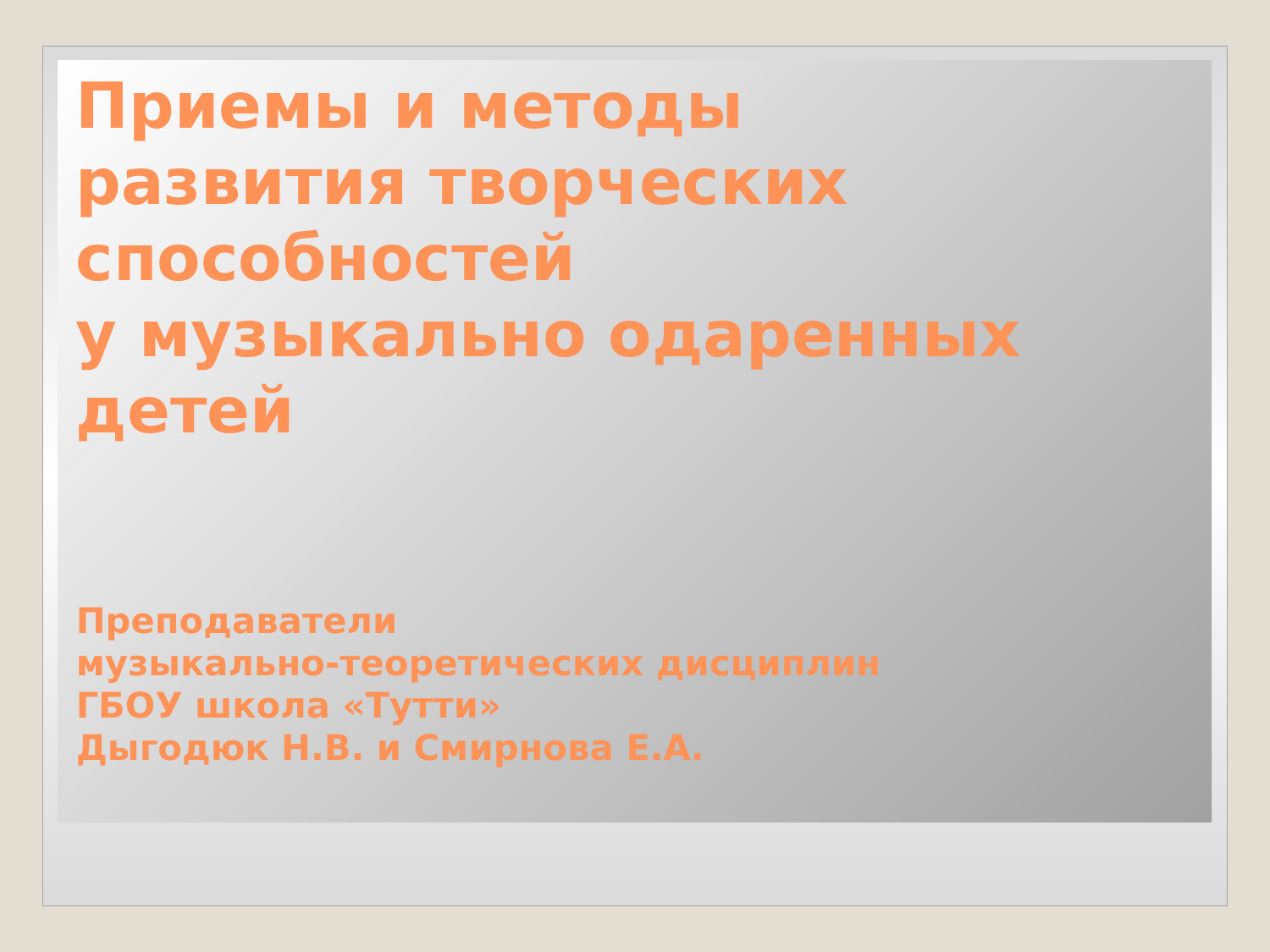

Приемы и методы
развития творческих способностей
у музыкально одаренных детей

Преподаватели
музыкально-теоретических дисциплин
ГБОУ школа «Тутти»
Дыгодюк Н.В. и Смирнова Е.А.